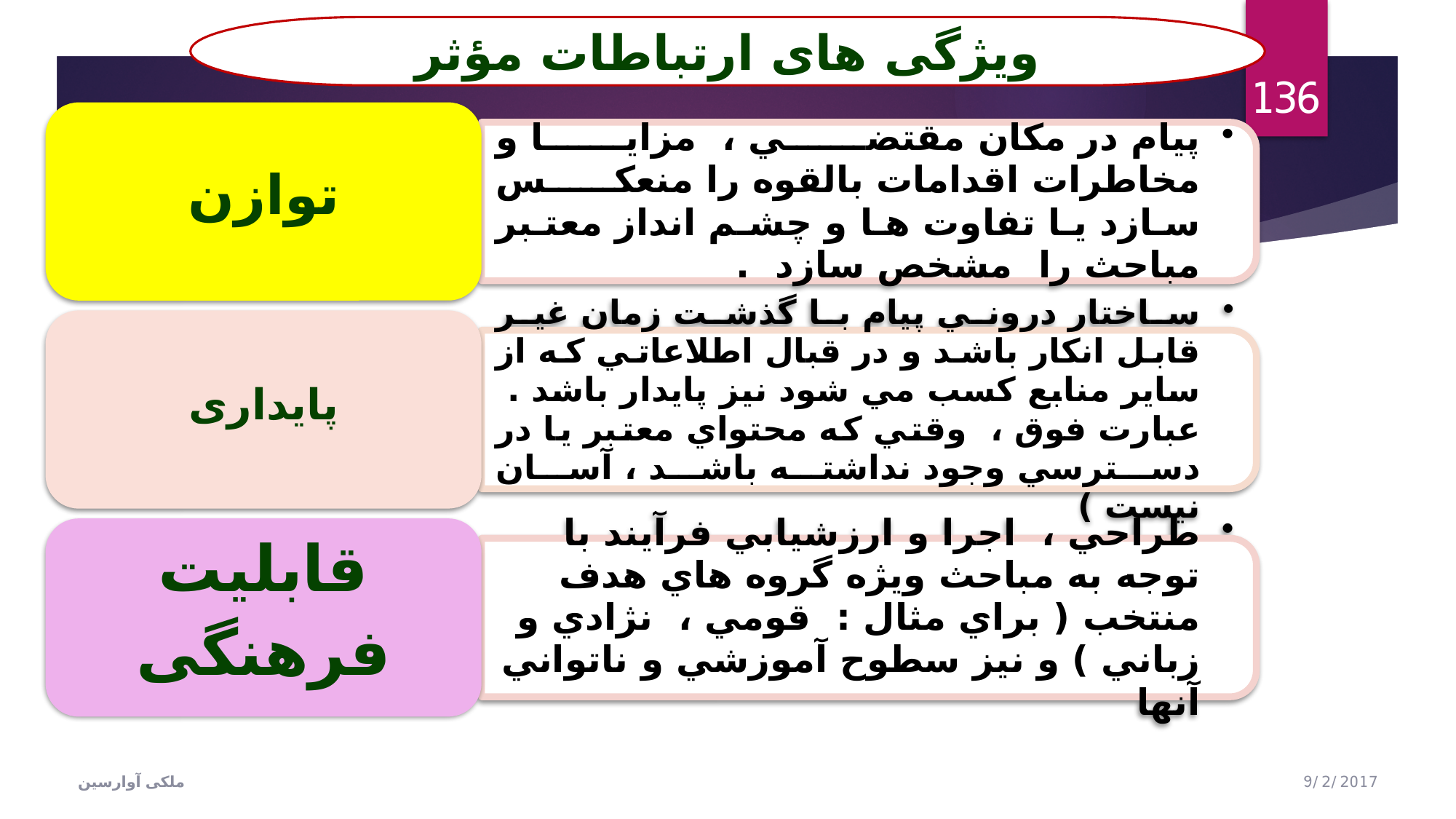

ویژگی های ارتباطات مؤثر
136
توازن
پایداری
قابلیت فرهنگی
طراحي ،  اجرا و ارزشيابي فرآيند با توجه به مباحث ويژه گروه هاي هدف منتخب ( براي مثال :  قومي ،  نژادي و زباني ) و نيز سطوح آموزشي و ناتواني آنها
ملکی آوارسین
9/2/2017